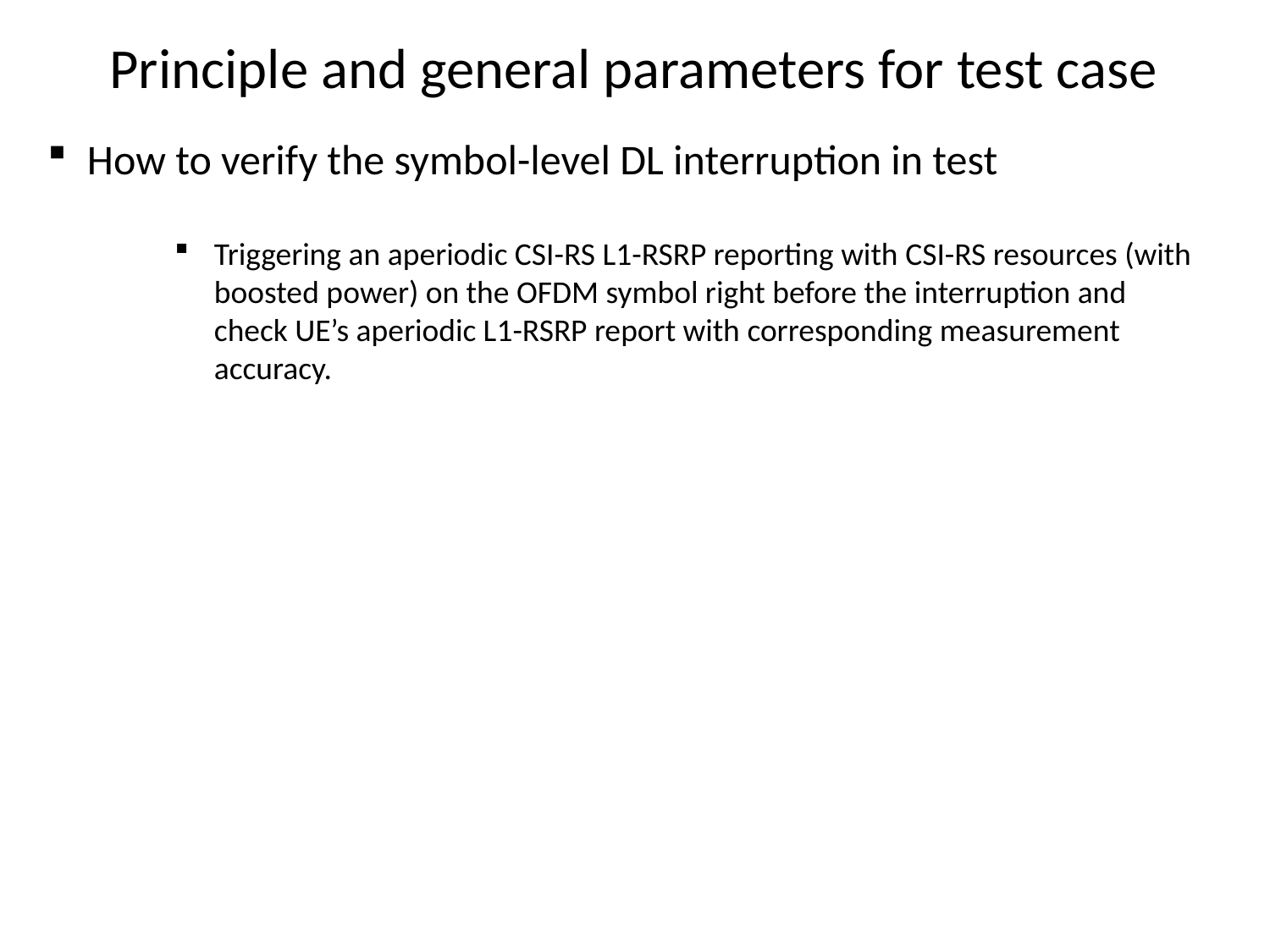

# Principle and general parameters for test case
How to verify the symbol-level DL interruption in test

Triggering an aperiodic CSI-RS L1-RSRP reporting with CSI-RS resources (with boosted power) on the OFDM symbol right before the interruption and check UE’s aperiodic L1-RSRP report with corresponding measurement accuracy.